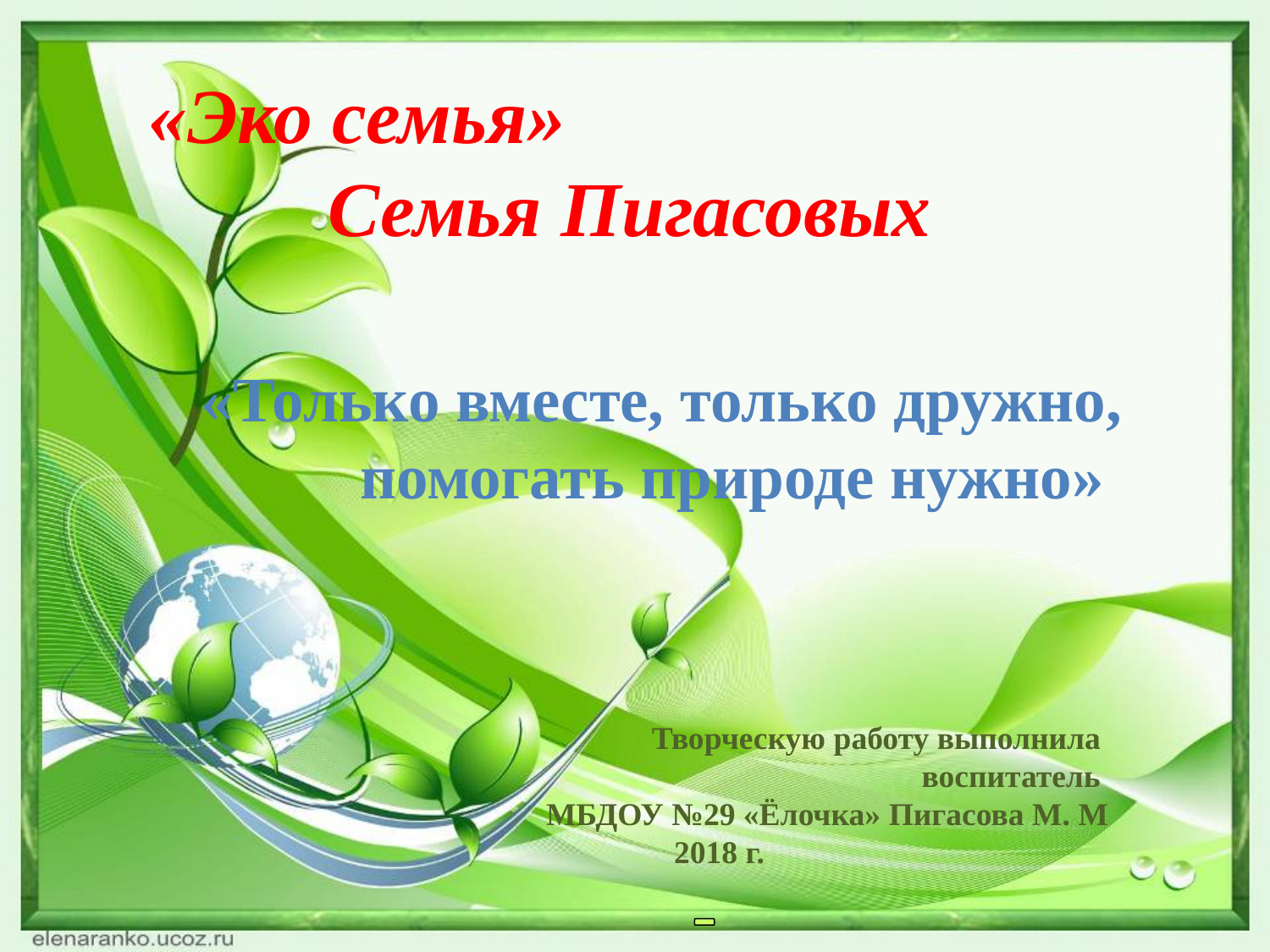

«Эко семья»                             Семья Пигасовых

# «Только вместе, только дружно,           помогать природе нужно»

                         Творческую работу выполнила
воспитатель
МБДОУ №29 «Ёлочка» Пигасова М. М
2018 г.